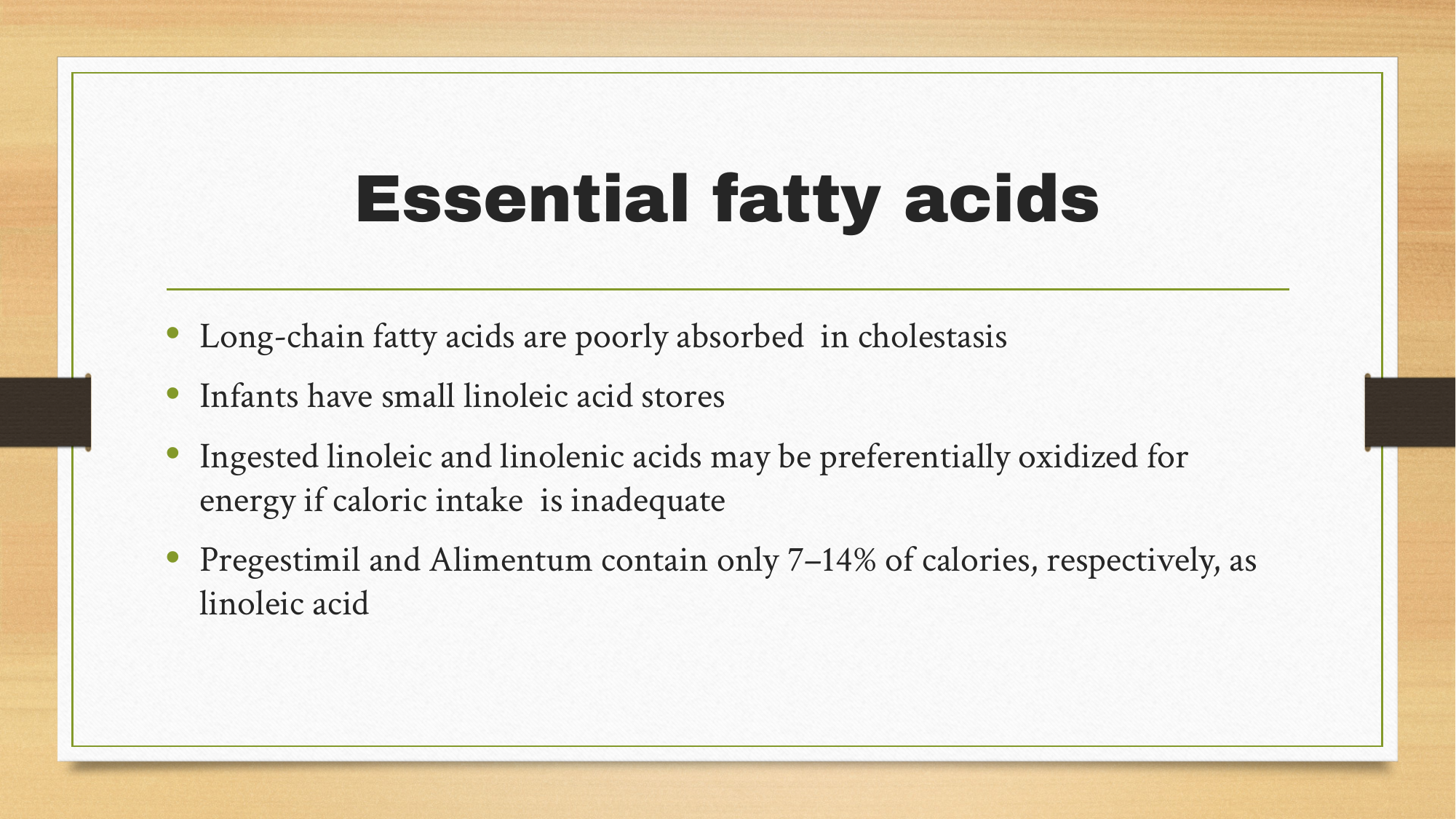

# Essential fatty acids
Long-chain fatty acids are poorly absorbed  in cholestasis
Infants have small linoleic acid stores
Ingested linoleic and linolenic acids may be preferentially oxidized for energy if caloric intake  is inadequate
Pregestimil and Alimentum contain only 7–14% of calories, respectively, as linoleic acid